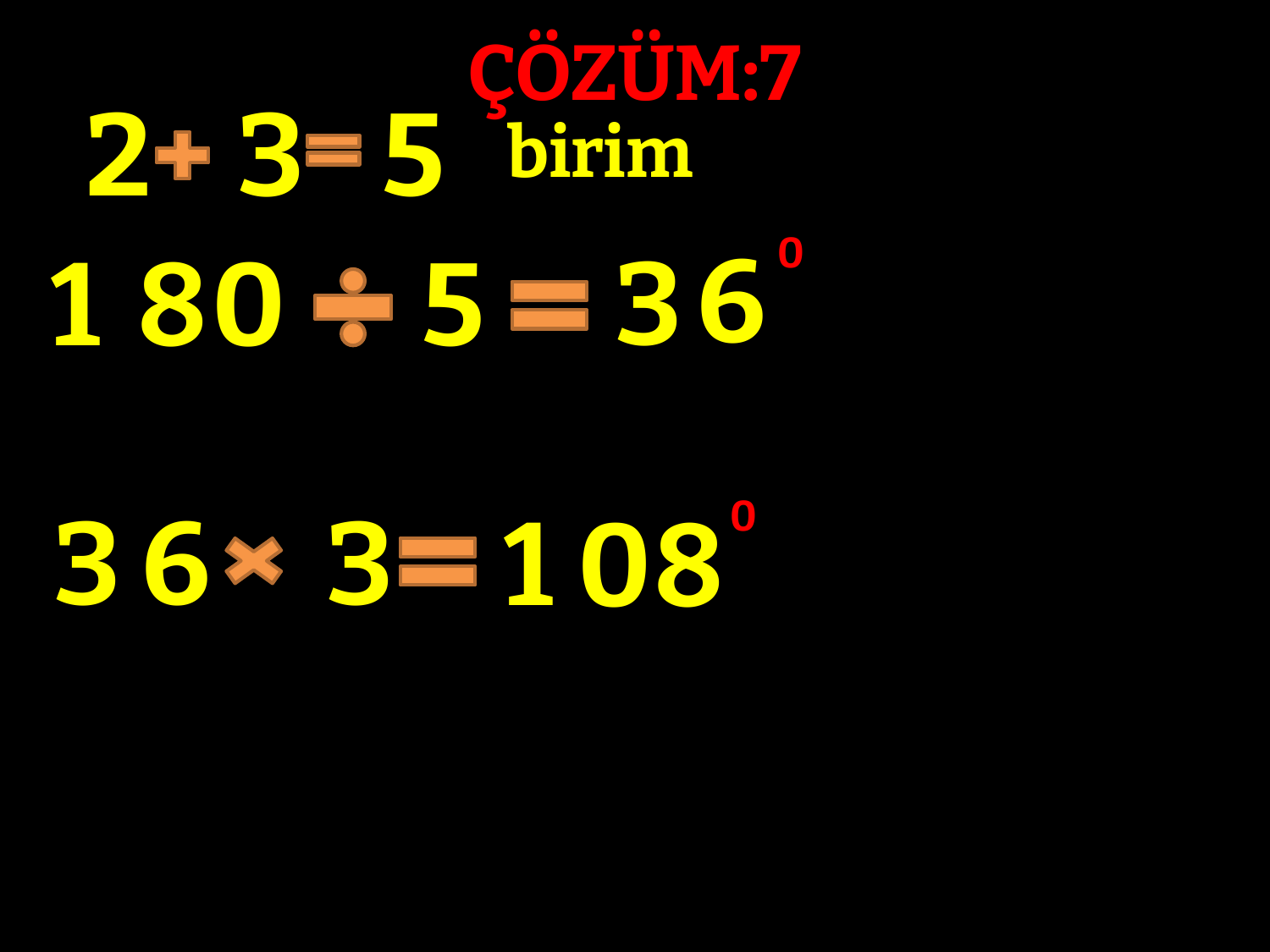

ÇÖZÜM:7
2
3
5
birim

6
0
3
1
8
0
5

#
3
6
3
0
1
0
8